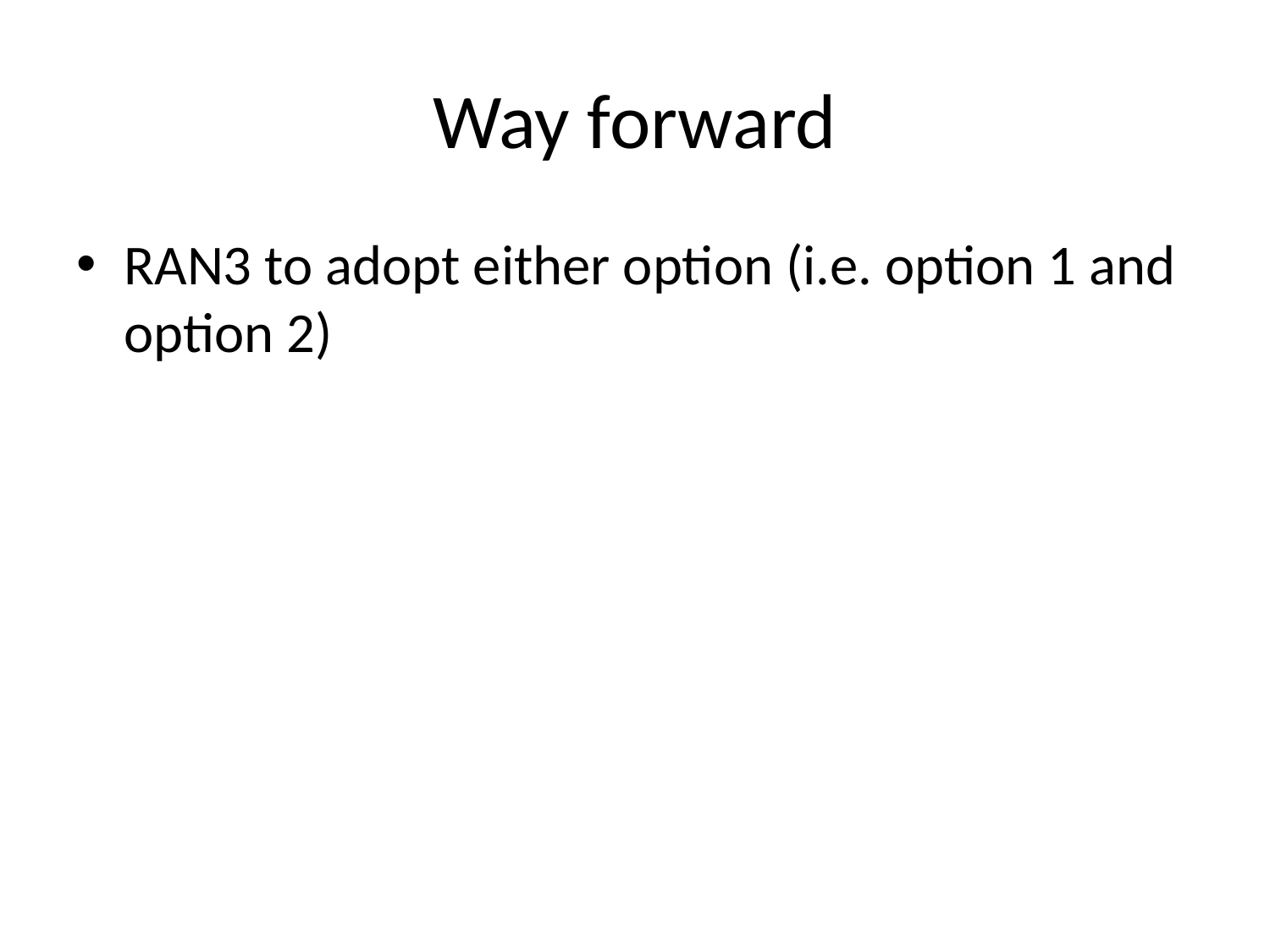

# Way forward
RAN3 to adopt either option (i.e. option 1 and option 2)